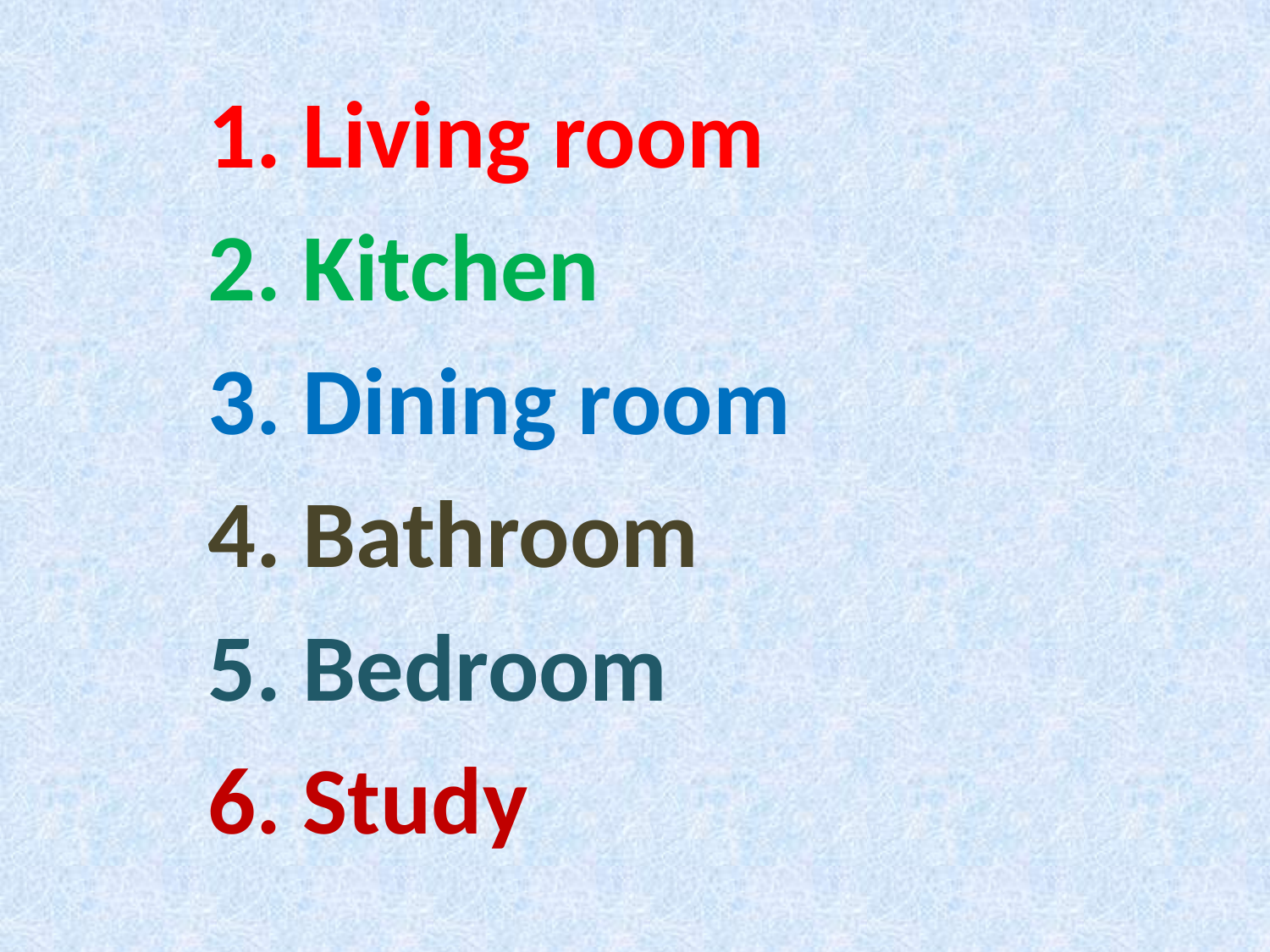

1. Living room
2. Kitchen
3. Dining room
4. Bathroom
5. Bedroom
6. Study